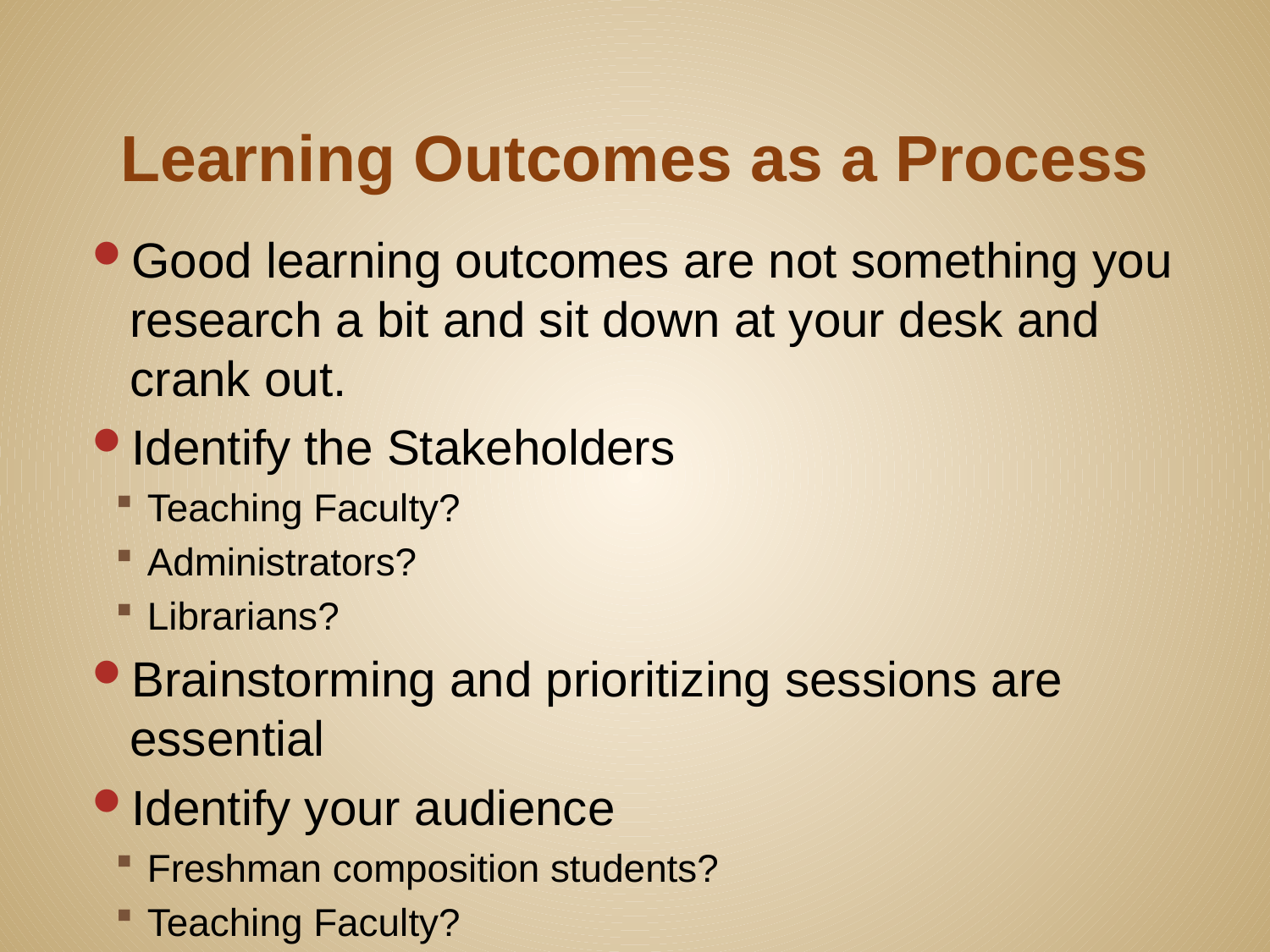

# Learning Outcomes as a Process
Good learning outcomes are not something you research a bit and sit down at your desk and crank out.
Identify the Stakeholders
Teaching Faculty?
Administrators?
Librarians?
Brainstorming and prioritizing sessions are essential
Identify your audience
Freshman composition students?
Teaching Faculty?